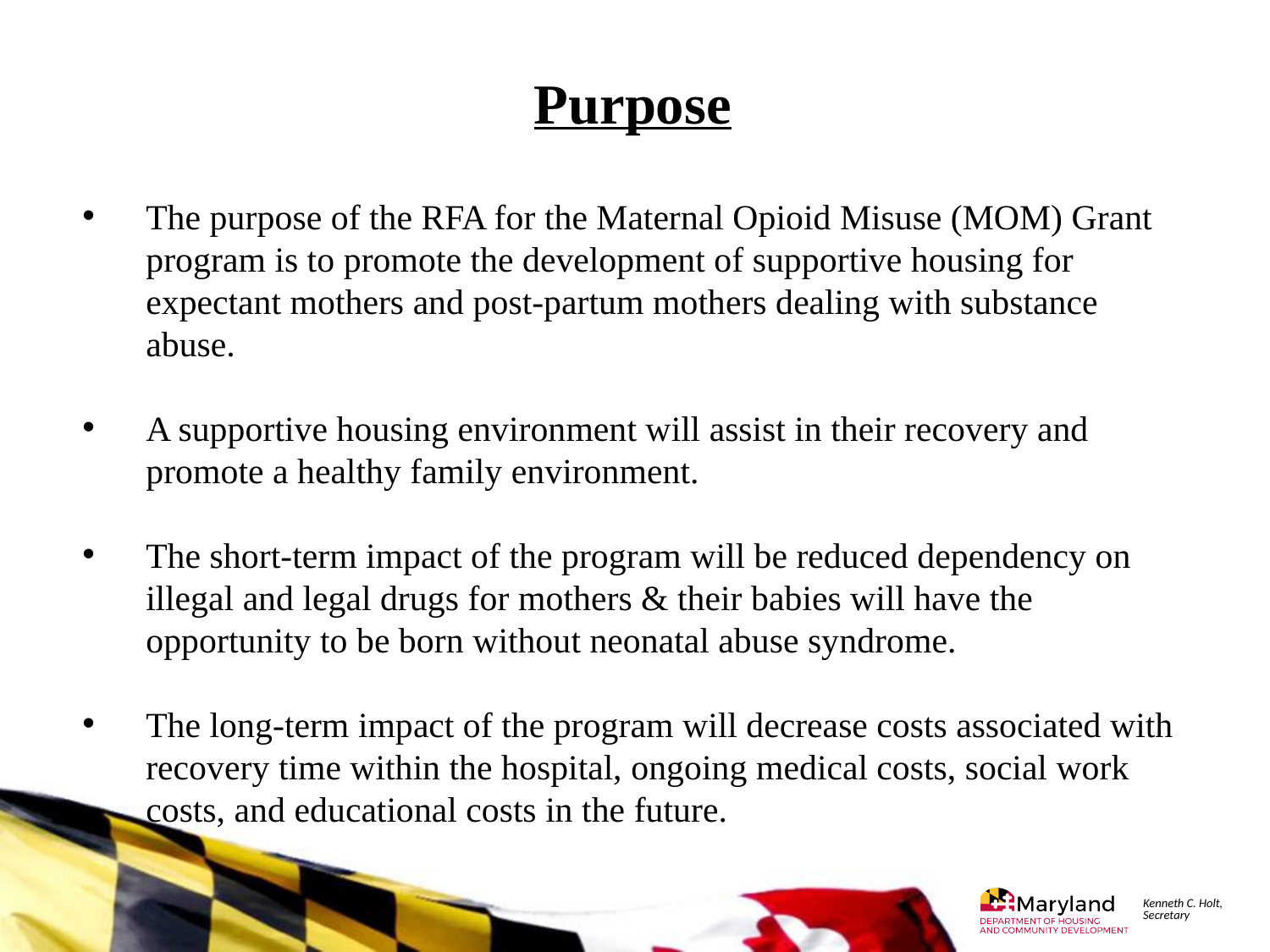

Purpose

The purpose of the RFA for the Maternal Opioid Misuse (MOM) Grant program is to promote the development of supportive housing for expectant mothers and post-partum mothers dealing with substance abuse.

A supportive housing environment will assist in their recovery and promote a healthy family environment.

The short-term impact of the program will be reduced dependency on illegal and legal drugs for mothers & their babies will have the opportunity to be born without neonatal abuse syndrome.

The long-term impact of the program will decrease costs associated with recovery time within the hospital, ongoing medical costs, social work costs, and educational costs in the future.